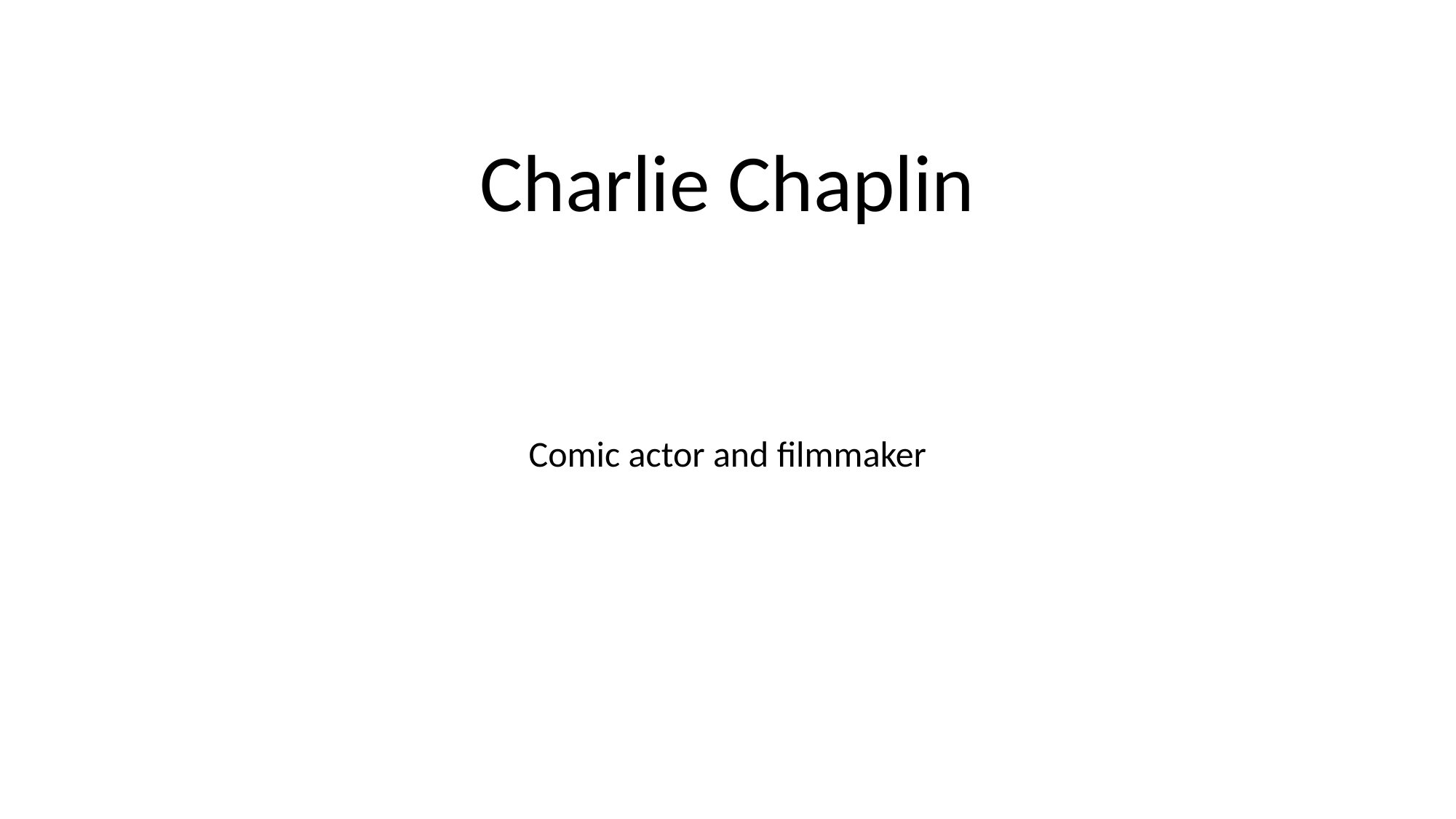

# Charlie Chaplin
Comic actor and filmmaker